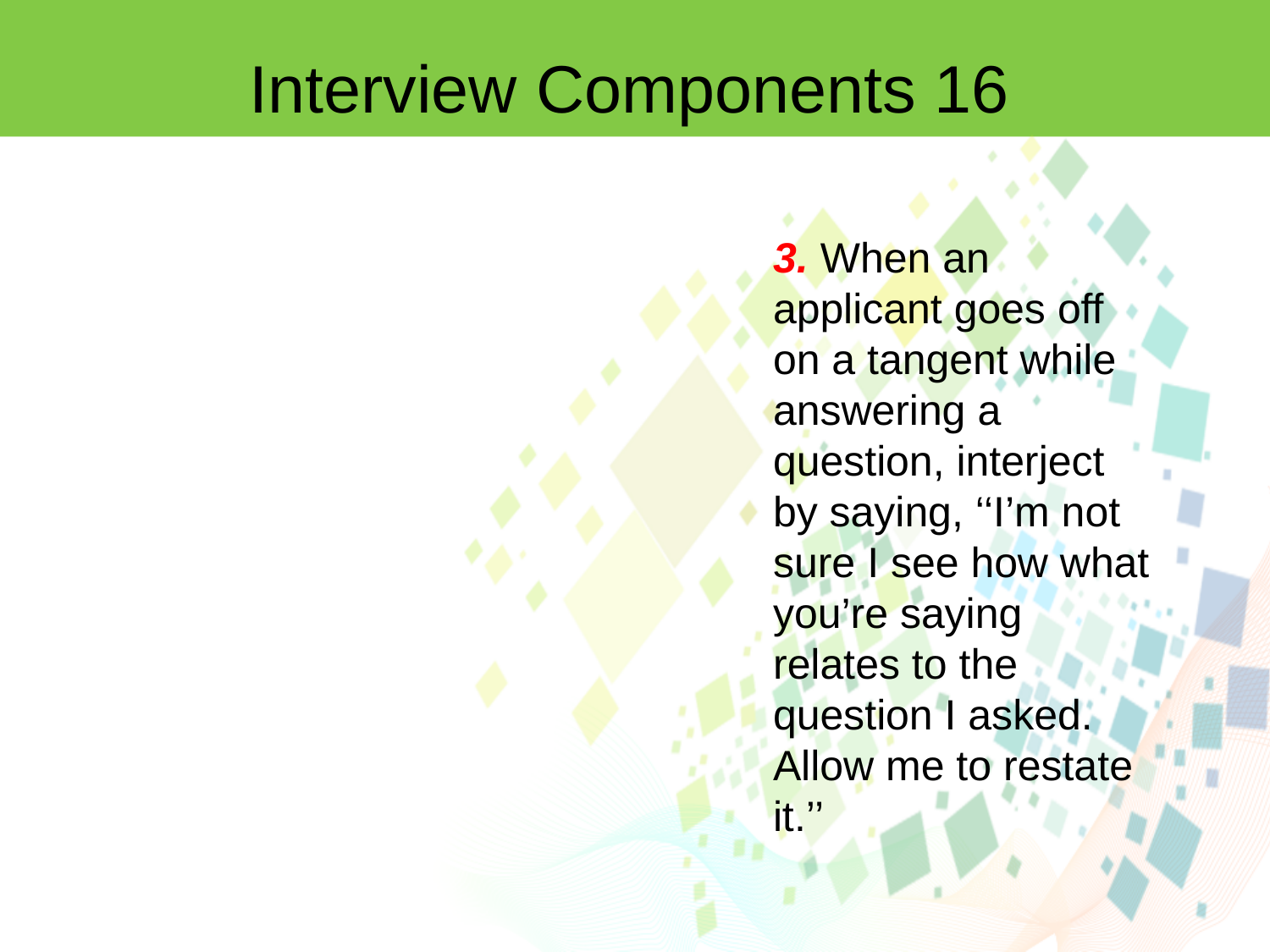

Interview Components 16
3. When an applicant goes off on a tangent while answering a question, interject by saying, ‘‘I’m not sure I see how what you’re saying relates to the question I asked. Allow me to restate it.’’